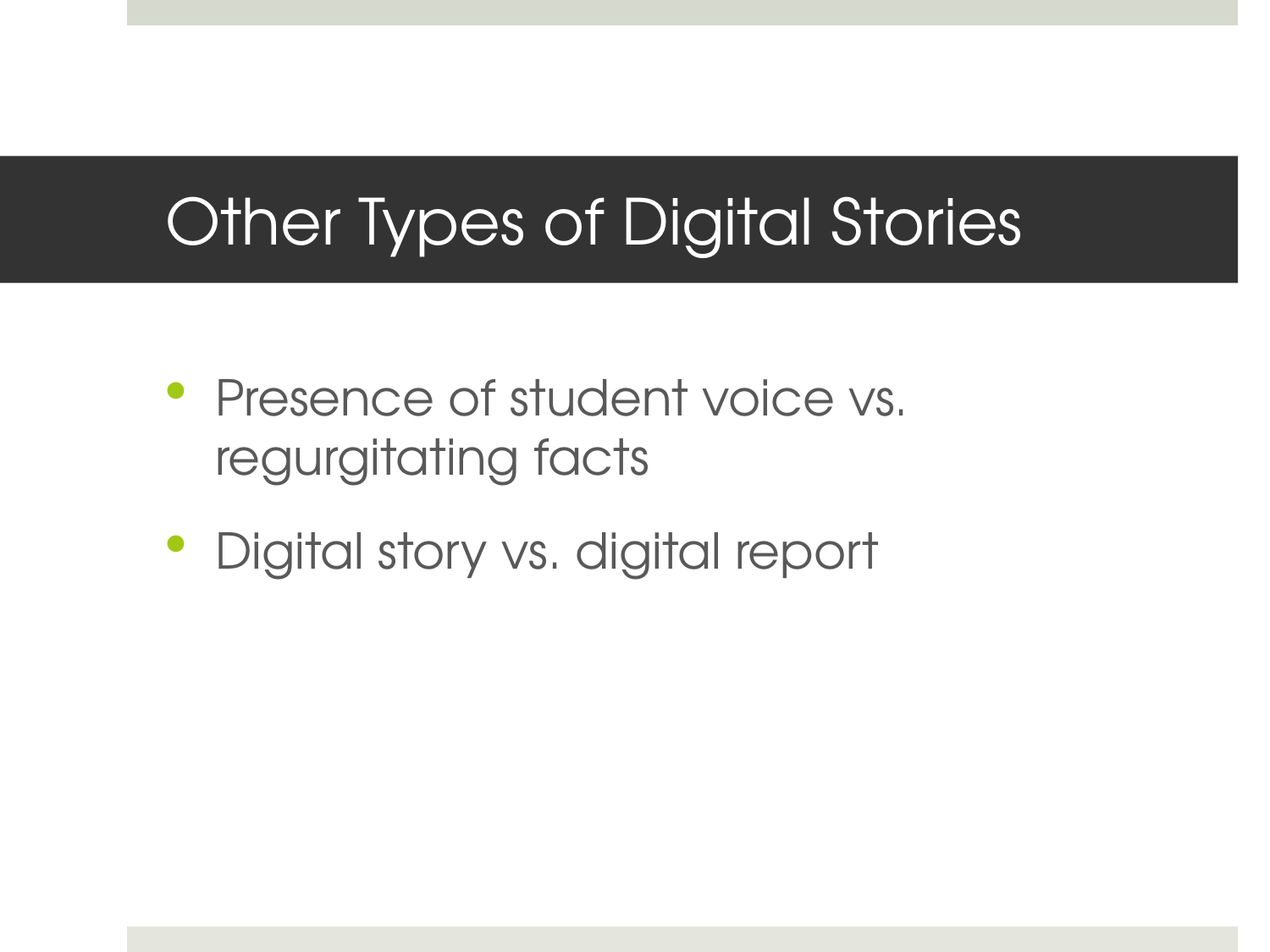

# Other Types of Digital Stories
Presence of student voice vs. regurgitating facts
Digital story vs. digital report